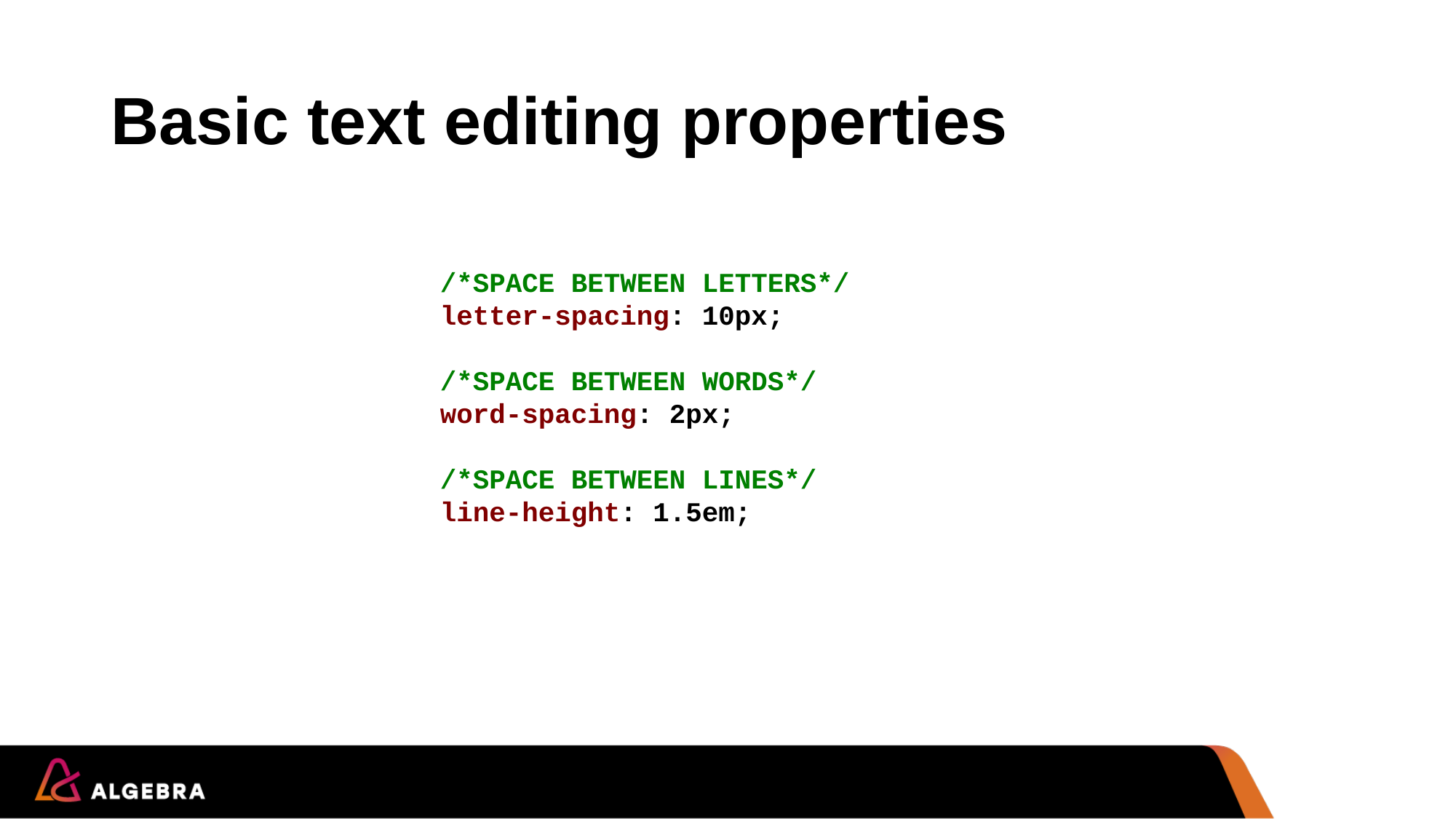

# Basic text editing properties
    /*SPACE BETWEEN LETTERS*/
    letter-spacing: 10px;
    /*SPACE BETWEEN WORDS*/
    word-spacing: 2px;
    /*SPACE BETWEEN LINES*/
    line-height: 1.5em;